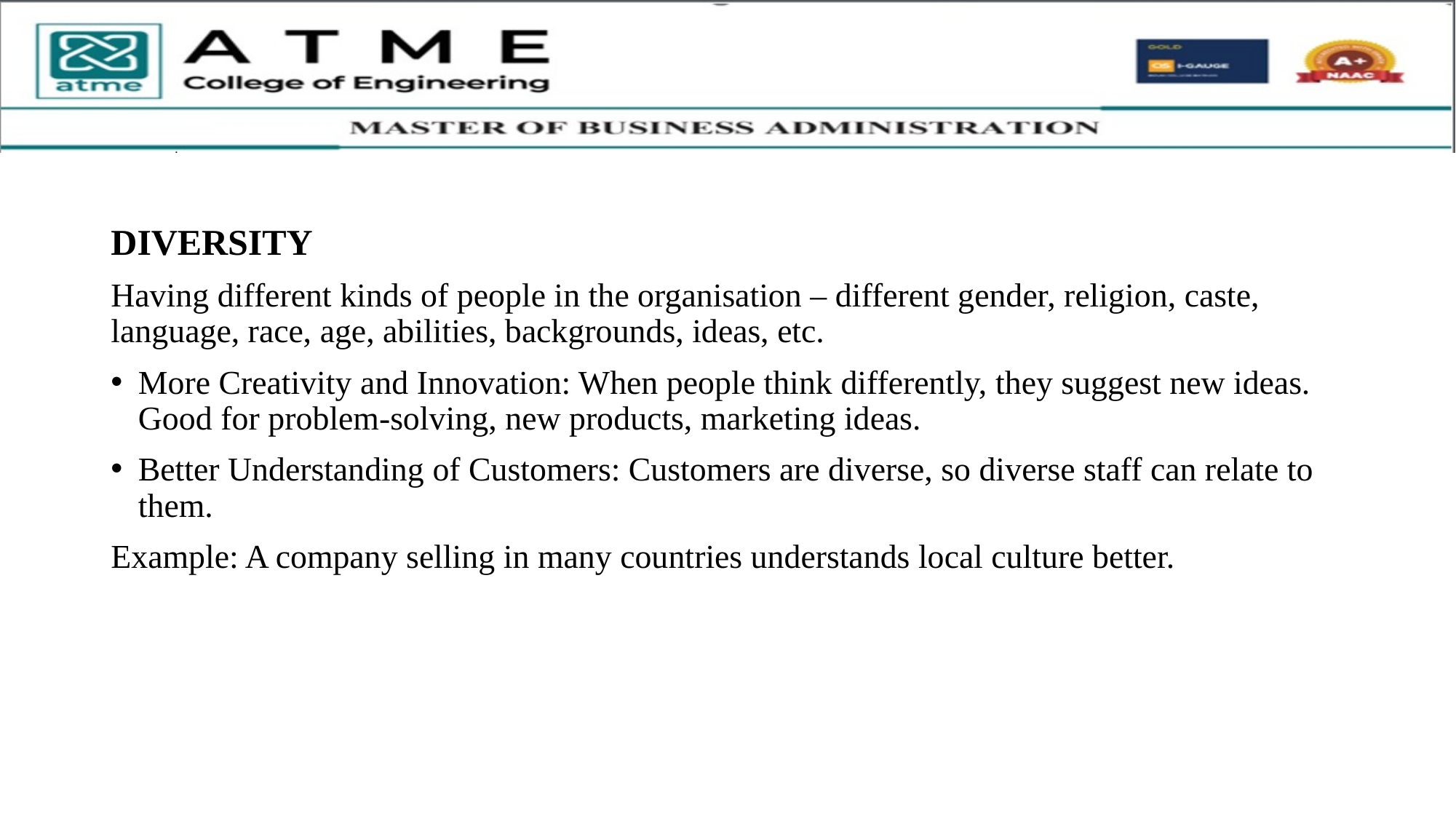

DIVERSITY
Having different kinds of people in the organisation – different gender, religion, caste, language, race, age, abilities, backgrounds, ideas, etc.
More Creativity and Innovation: When people think differently, they suggest new ideas. Good for problem-solving, new products, marketing ideas.
Better Understanding of Customers: Customers are diverse, so diverse staff can relate to them.
Example: A company selling in many countries understands local culture better.